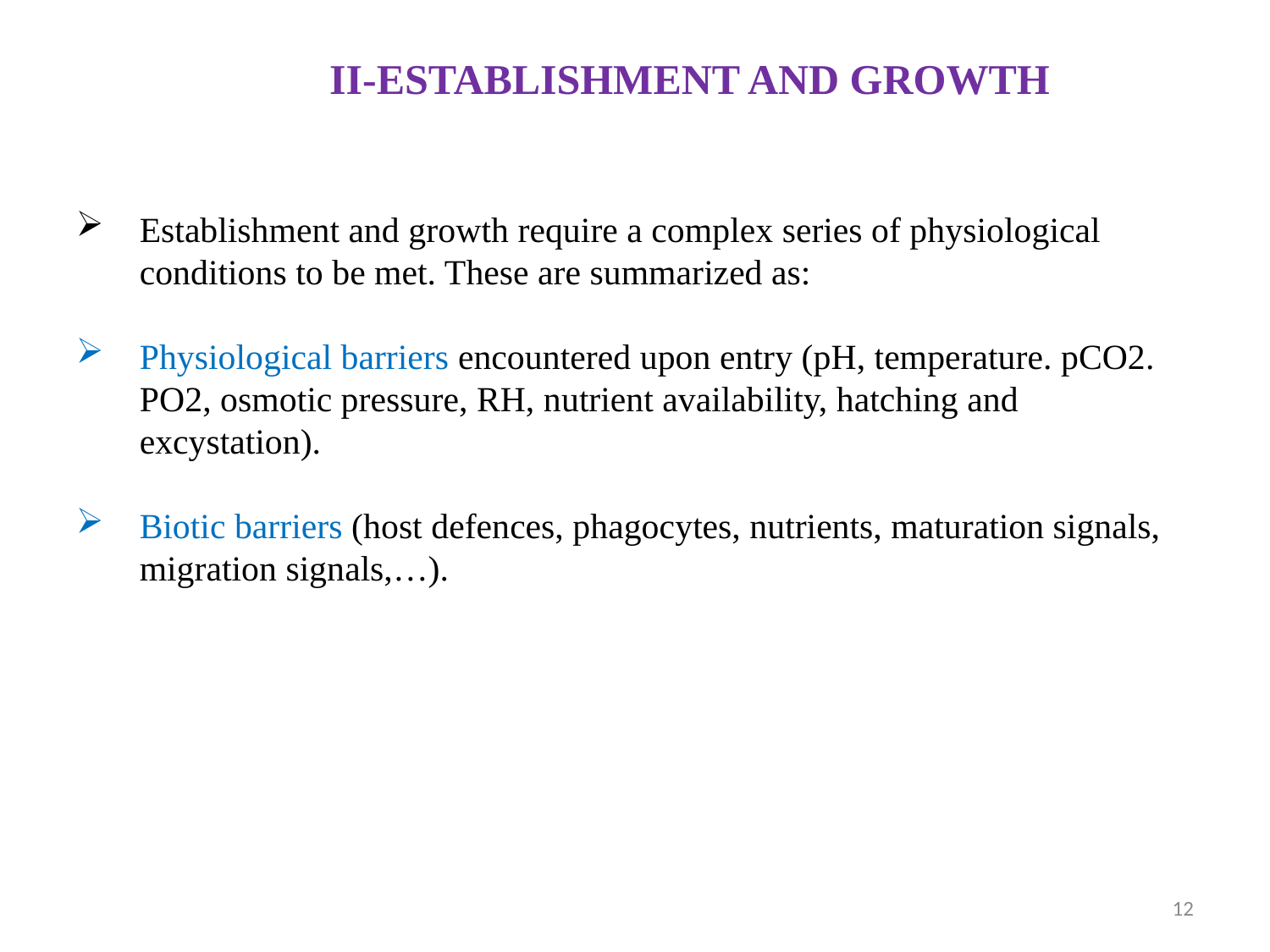

Ii-ESTABLISHMENT AND GROWTH
Establishment and growth require a complex series of physiological conditions to be met. These are summarized as:

Physiological barriers encountered upon entry (pH, temperature. pCO2. PO2, osmotic pressure, RH, nutrient availability, hatching and excystation).

Biotic barriers (host defences, phagocytes, nutrients, maturation signals, migration signals,…).

12